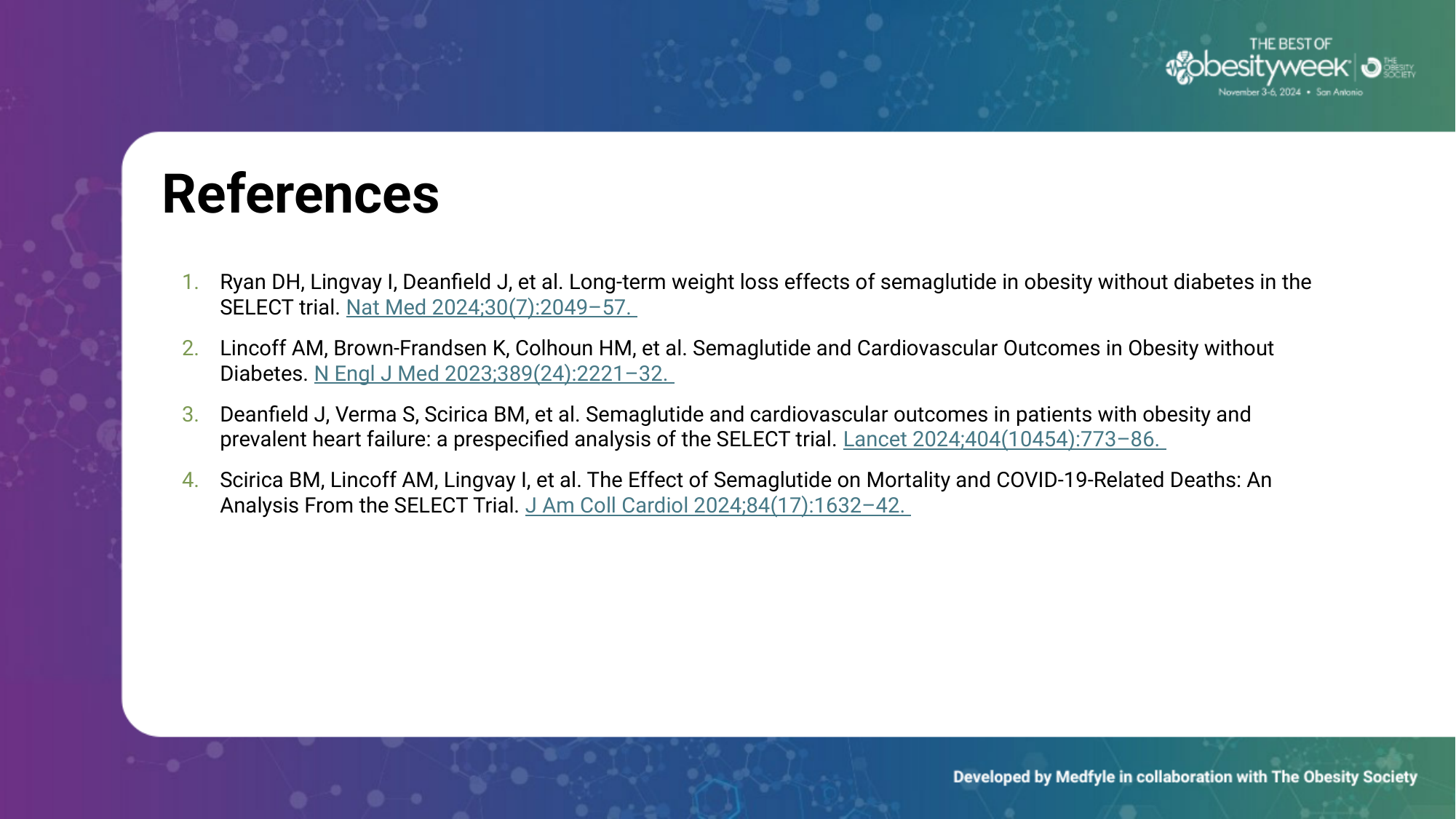

# References
Ryan DH, Lingvay I, Deanfield J, et al. Long-term weight loss effects of semaglutide in obesity without diabetes in the SELECT trial. Nat Med 2024;30(7):2049–57.
Lincoff AM, Brown-Frandsen K, Colhoun HM, et al. Semaglutide and Cardiovascular Outcomes in Obesity without Diabetes. N Engl J Med 2023;389(24):2221–32.
Deanfield J, Verma S, Scirica BM, et al. Semaglutide and cardiovascular outcomes in patients with obesity and prevalent heart failure: a prespecified analysis of the SELECT trial. Lancet 2024;404(10454):773–86.
Scirica BM, Lincoff AM, Lingvay I, et al. The Effect of Semaglutide on Mortality and COVID-19-Related Deaths: An Analysis From the SELECT Trial. J Am Coll Cardiol 2024;84(17):1632–42.